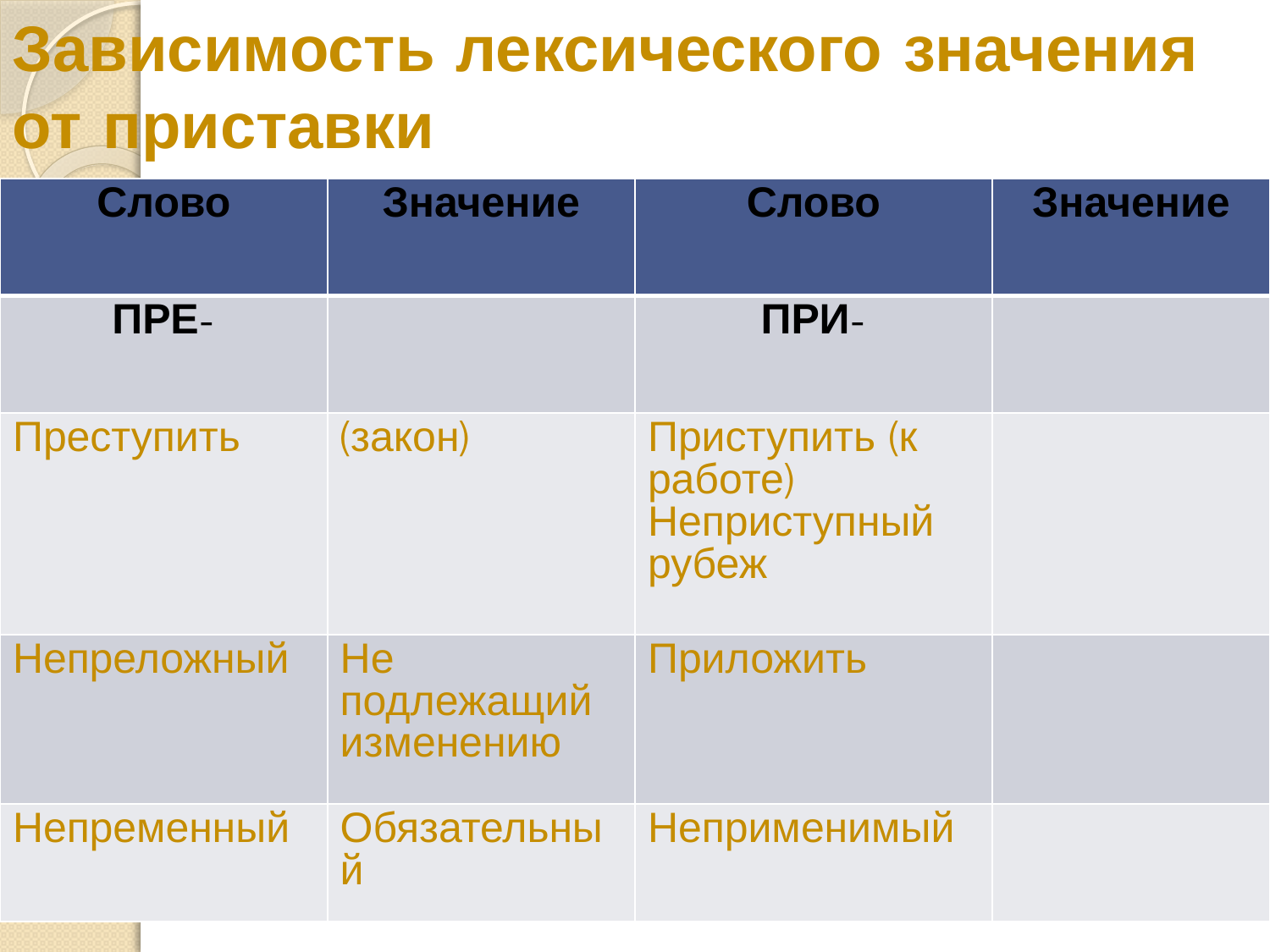

# Зависимость лексического значения от приставки
| Слово | Значение | Слово | Значение |
| --- | --- | --- | --- |
| ПРЕ- |  | ПРИ- |  |
| Преступить | (закон) | Приступить (к работе) Неприступный рубеж |  |
| Непреложный | Не подлежащий изменению | Приложить |  |
| Непременный | Обязательный | Неприменимый |  |